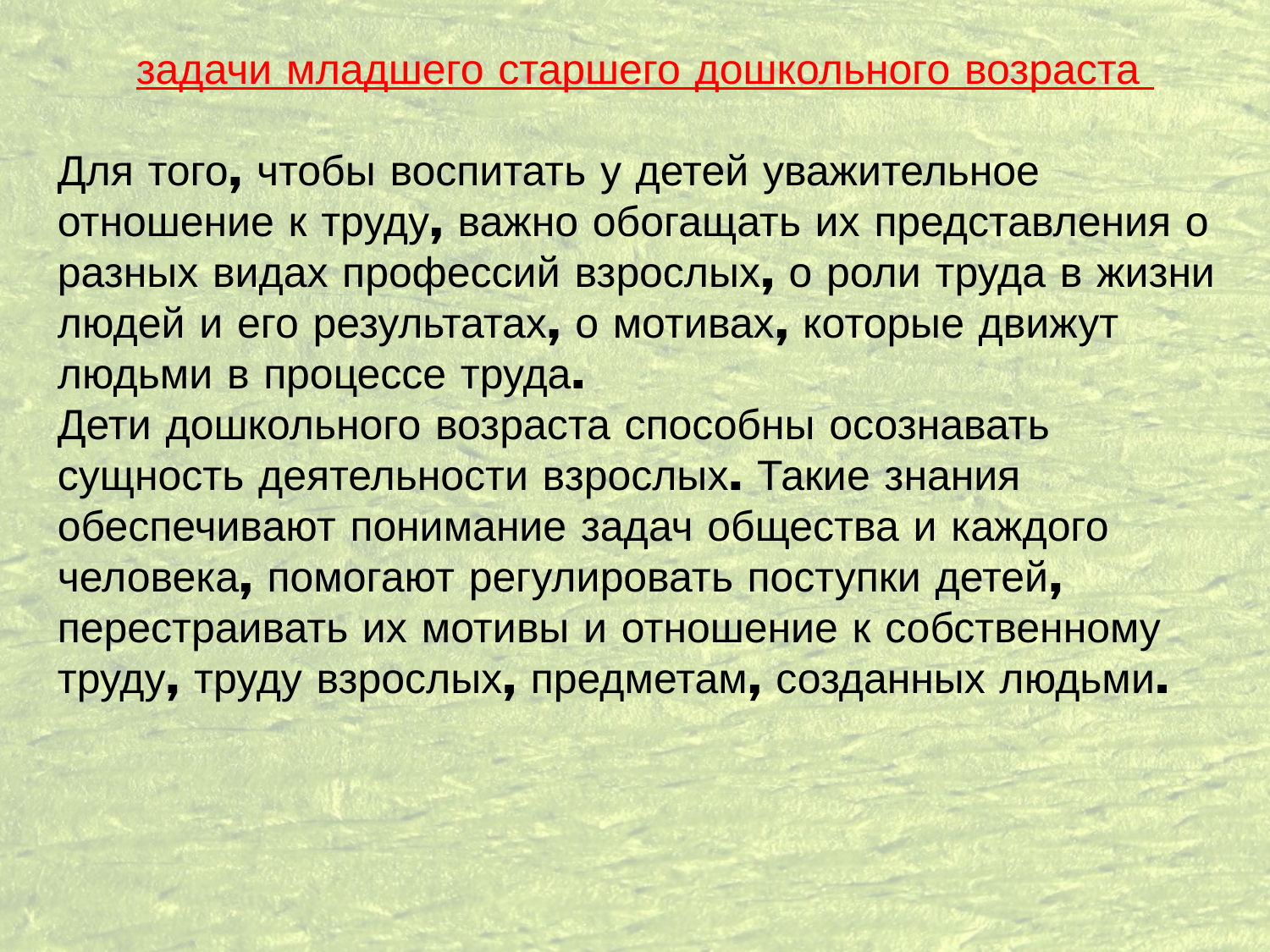

задачи младшего старшего дошкольного возраста

Для того, чтобы воспитать у детей уважительное отношение к труду, важно обогащать их представления о разных видах профессий взрослых, о роли труда в жизни людей и его результатах, о мотивах, которые движут людьми в процессе труда.
Дети дошкольного возраста способны осознавать сущность деятельности взрослых. Такие знания обеспечивают понимание задач общества и каждого человека, помогают регулировать поступки детей, перестраивать их мотивы и отношение к собственному труду, труду взрослых, предметам, созданных людьми.